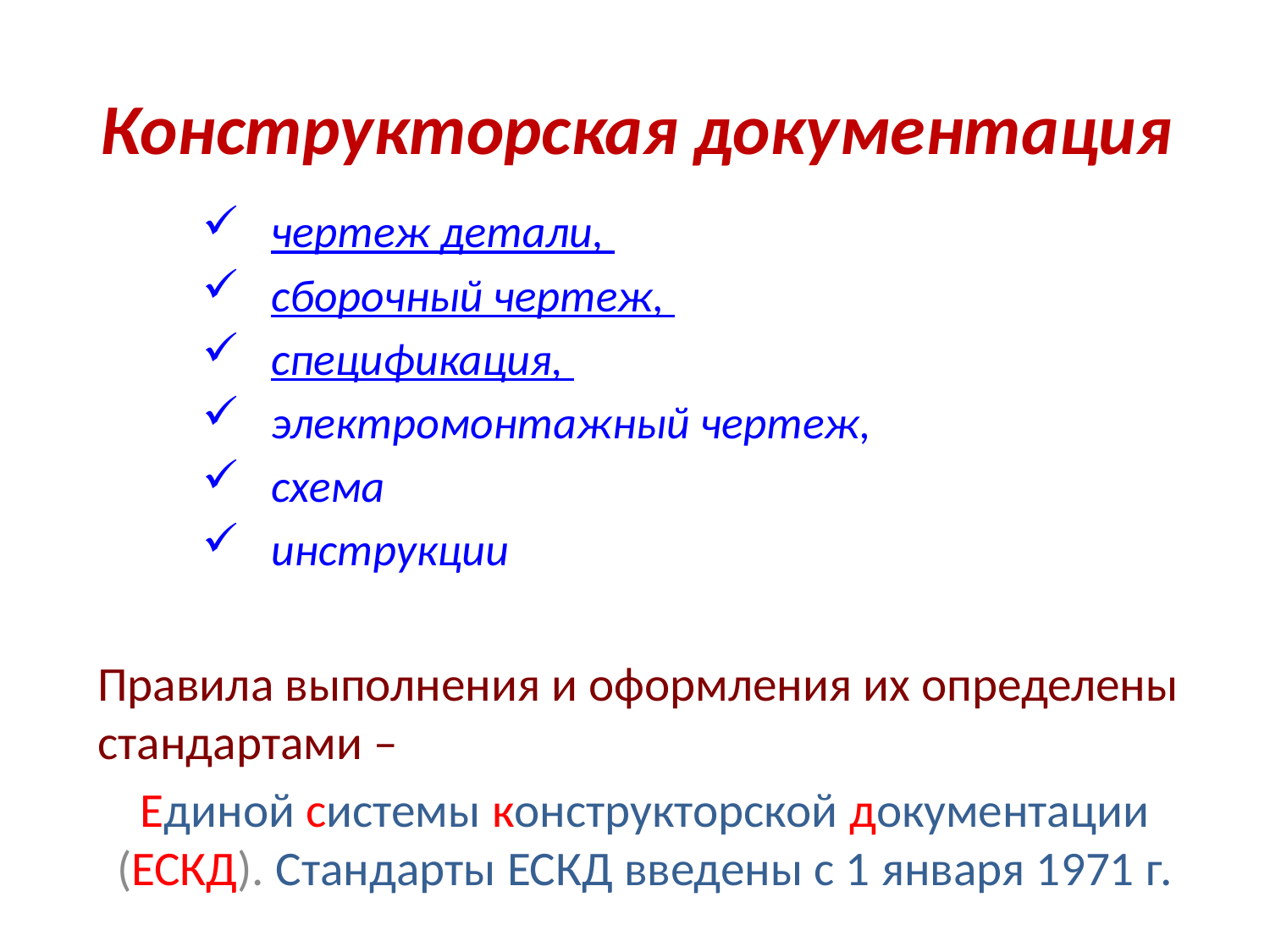

# Конструкторская документация
чертеж детали,
сборочный чертеж,
спецификация,
электромонтажный чертеж,
схема
инструкции

Правила выполнения и оформления их определены стандартами –
Единой системы конструкторской документации (ЕСКД). Стандарты ЕСКД введены с 1 января 1971 г.